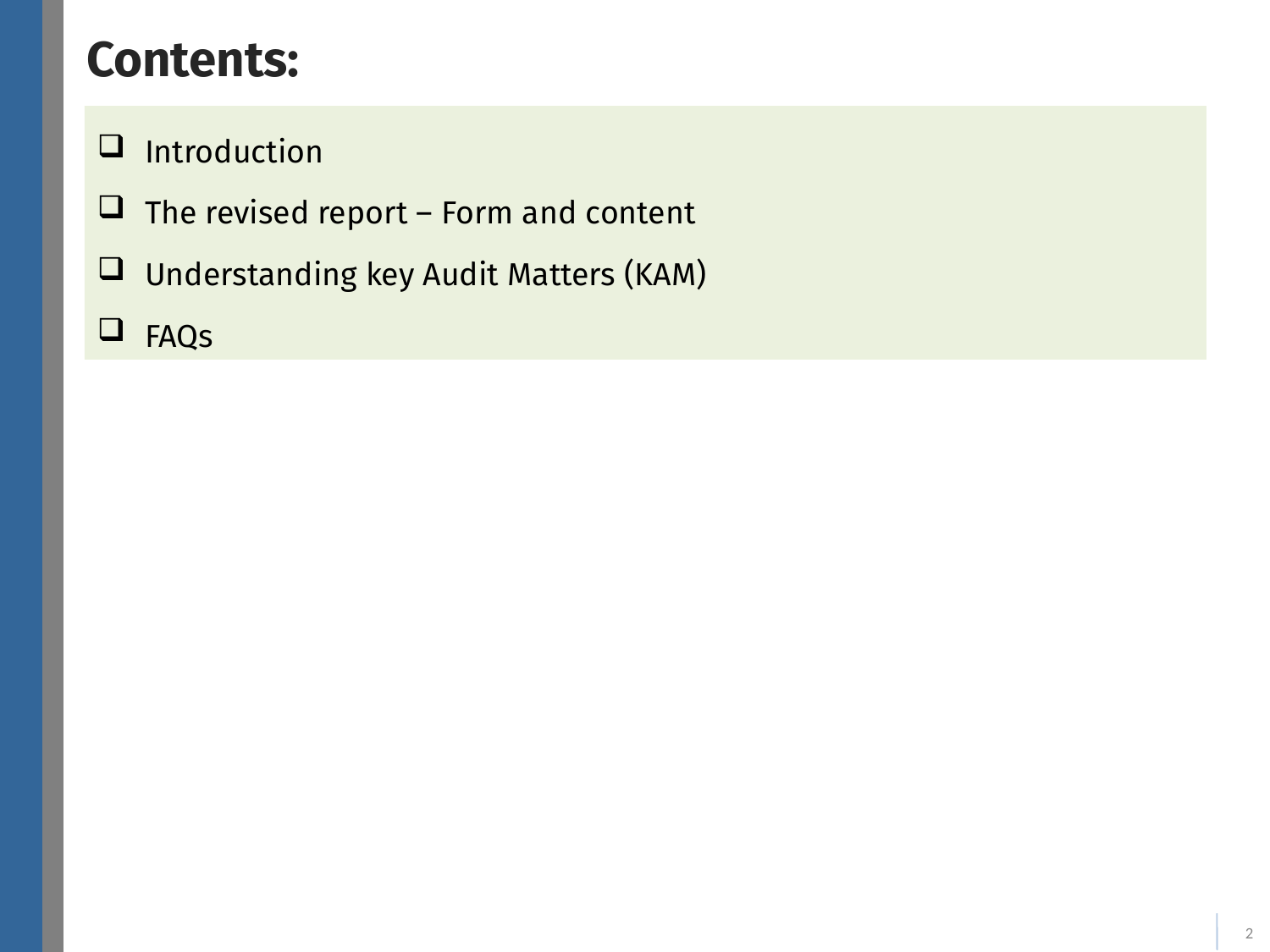

# Contents:
Introduction
The revised report – Form and content
Understanding key Audit Matters (KAM)
FAQs
2